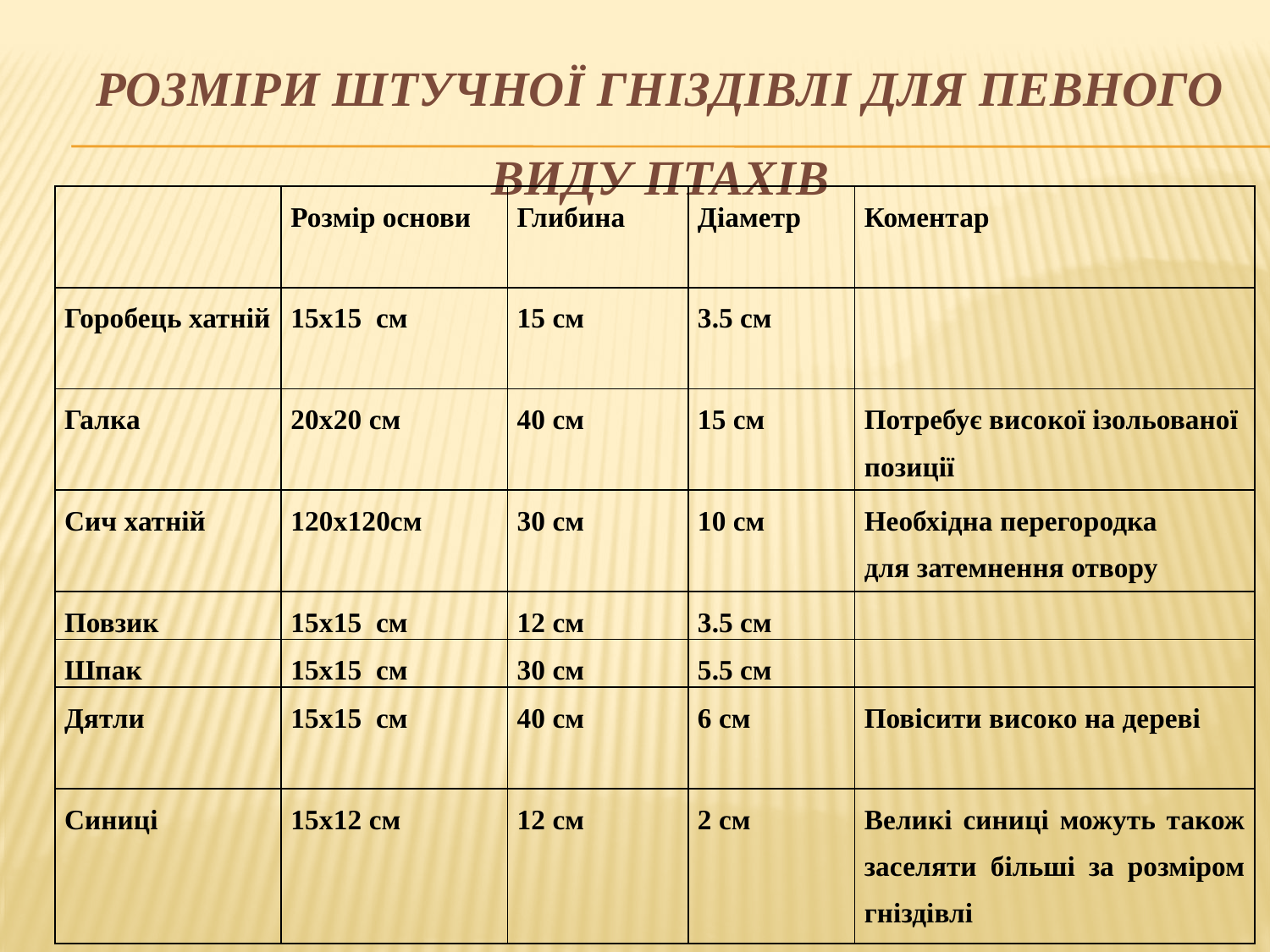

# Розміри штучної гніздівлі для певного виду птахів
|  | Розмір основи | Глибина | Діаметр | Коментар |
| --- | --- | --- | --- | --- |
| Горобець хатній | 15х15 см | 15 см | 3.5 см |  |
| Галка | 20х20 см | 40 см | 15 см | Потребує високої ізольованої позиції |
| Сич хатній | 120х120см | 30 см | 10 см | Необхідна перегородка для затемнення отвору |
| Повзик | 15х15 см | 12 см | 3.5 см |  |
| Шпак | 15х15 см | 30 см | 5.5 см |  |
| Дятли | 15х15 см | 40 см | 6 см | Повісити високо на дереві |
| Синиці | 15х12 см | 12 см | 2 см | Великі синиці можуть також заселяти більші за розміром гніздівлі |